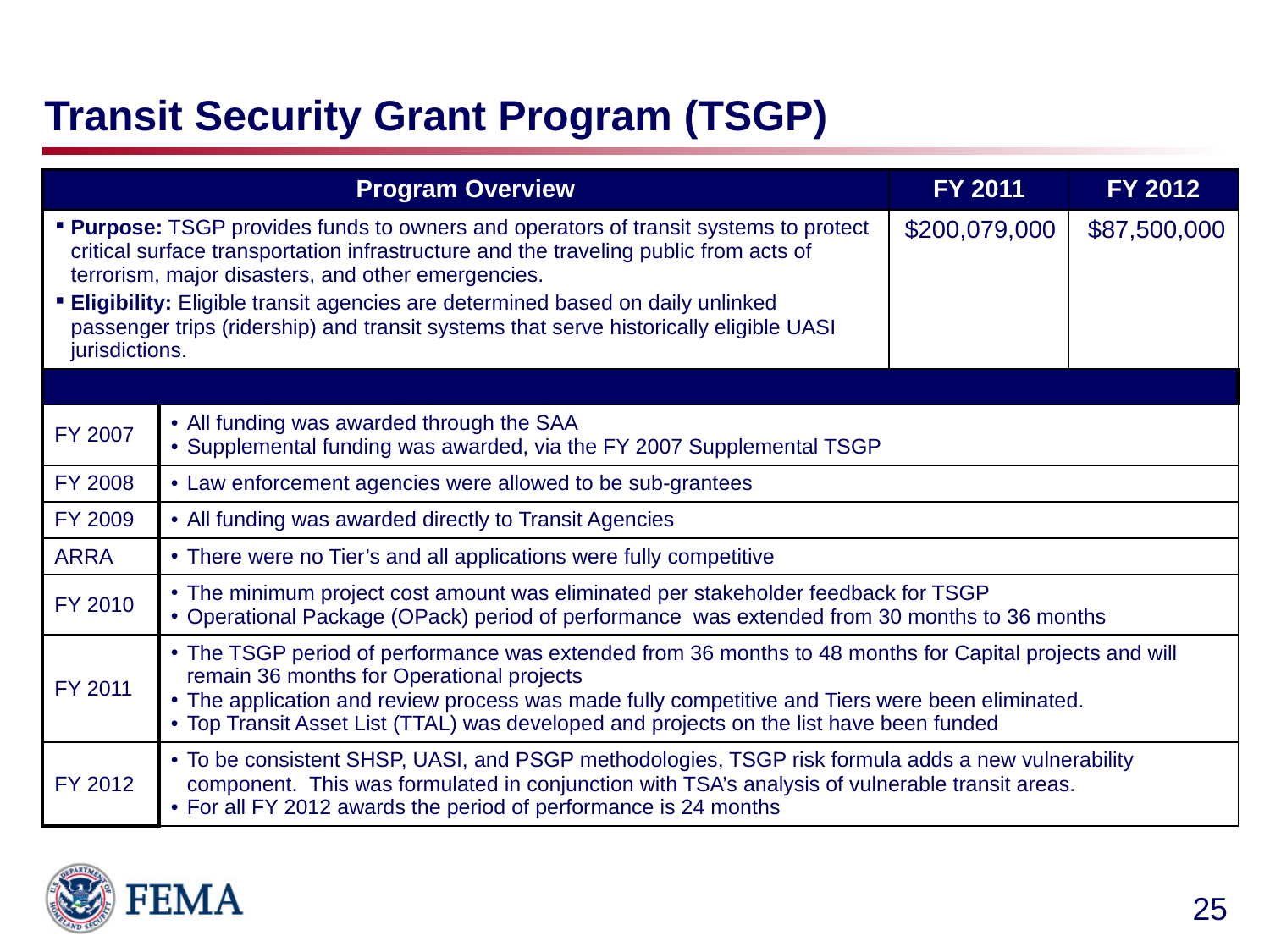

# Transit Security Grant Program (TSGP)
| Program Overview |  | FY 2011 | FY 2012 |
| --- | --- | --- | --- |
| Purpose: TSGP provides funds to owners and operators of transit systems to protect critical surface transportation infrastructure and the traveling public from acts of terrorism, major disasters, and other emergencies. Eligibility: Eligible transit agencies are determined based on daily unlinked passenger trips (ridership) and transit systems that serve historically eligible UASI jurisdictions. |  | $200,079,000 | $87,500,000 |
|  |  |  |  |
| FY 2007 | All funding was awarded through the SAA Supplemental funding was awarded, via the FY 2007 Supplemental TSGP |  |  |
| FY 2008 | Law enforcement agencies were allowed to be sub-grantees |  |  |
| FY 2009 | All funding was awarded directly to Transit Agencies |  |  |
| ARRA | There were no Tier’s and all applications were fully competitive |  |  |
| FY 2010 | The minimum project cost amount was eliminated per stakeholder feedback for TSGP Operational Package (OPack) period of performance was extended from 30 months to 36 months |  |  |
| FY 2011 | The TSGP period of performance was extended from 36 months to 48 months for Capital projects and will remain 36 months for Operational projects The application and review process was made fully competitive and Tiers were been eliminated. Top Transit Asset List (TTAL) was developed and projects on the list have been funded |  |  |
| FY 2012 | To be consistent SHSP, UASI, and PSGP methodologies, TSGP risk formula adds a new vulnerability component.  This was formulated in conjunction with TSA’s analysis of vulnerable transit areas. For all FY 2012 awards the period of performance is 24 months |  |  |
25